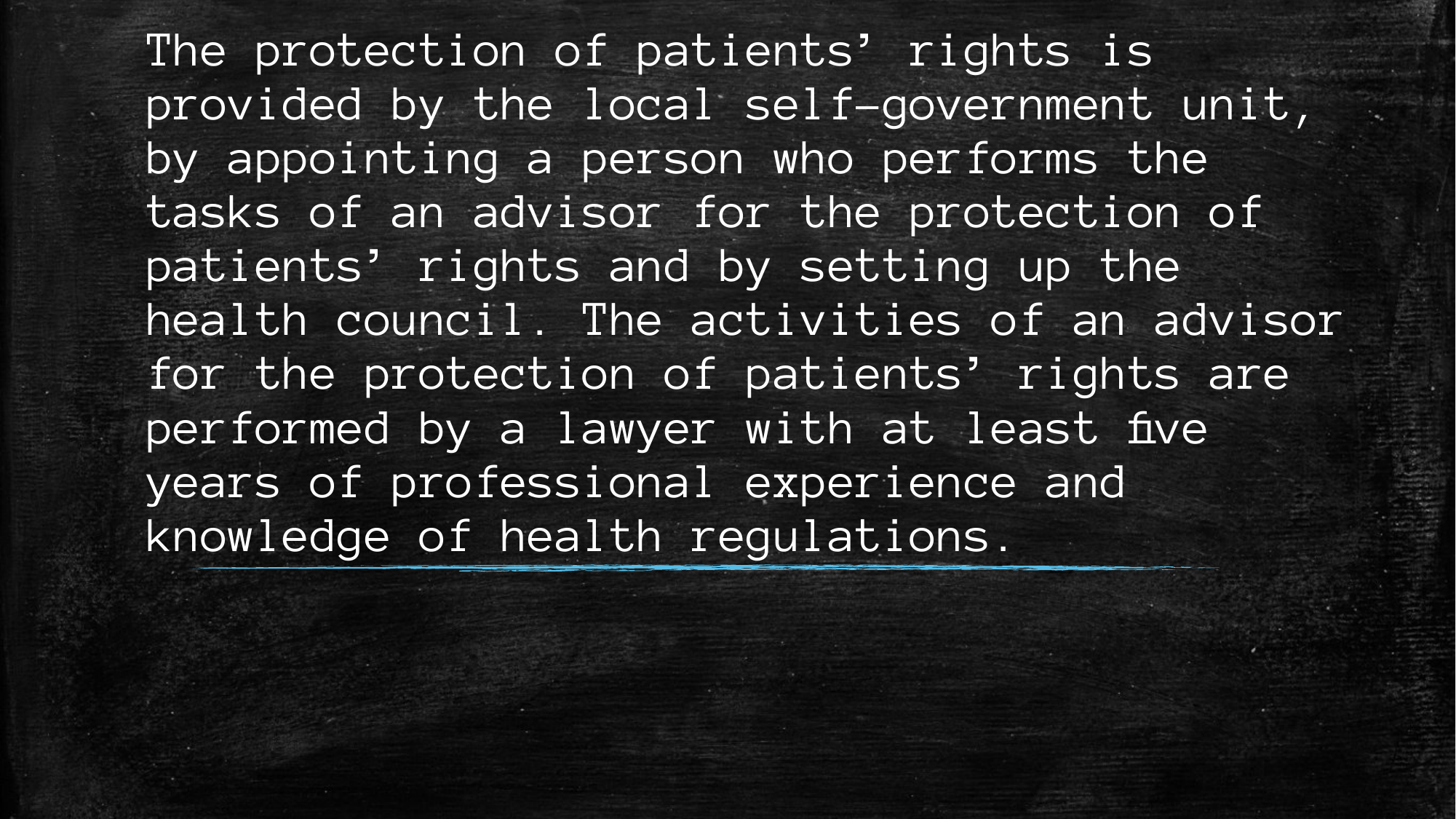

# The protection of patients’ rights is provided by the local self-government unit, by appointing a person who performs the tasks of an advisor for the protection of patients’ rights and by setting up the health council. The activities of an advisor for the protection of patients’ rights are performed by a lawyer with at least ﬁve years of professional experience and knowledge of health regulations.